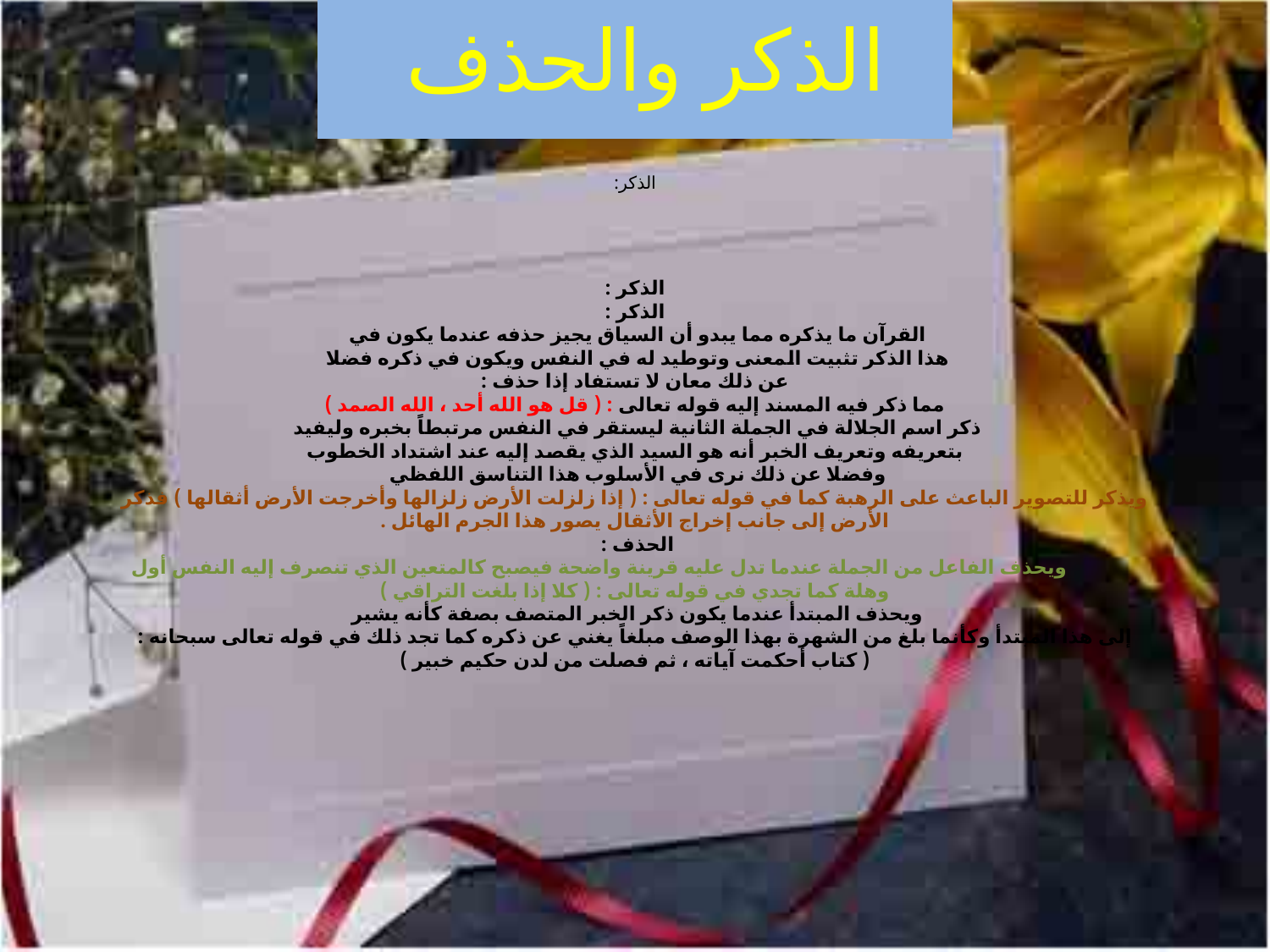

الذكر والحذف

# الذكر: الذكر : الذكر : القرآن ما يذكره مما يبدو أن السياق يجيز حذفه عندما يكون في هذا الذكر تثبيت المعنى وتوطيد له في النفس ويكون في ذكره فضلا عن ذلك معان لا تستفاد إذا حذف : مما ذكر فيه المسند إليه قوله تعالى : ( قل هو الله أحد ، الله الصمد ) ذكر اسم الجلالة في الجملة الثانية ليستقر في النفس مرتبطاً بخبره وليفيد بتعريفه وتعريف الخبر أنه هو السيد الذي يقصد إليه عند اشتداد الخطوب وفضلا عن ذلك نرى في الأسلوب هذا التناسق اللفظي ويذكر للتصوير الباعث على الرهبة كما في قوله تعالى : ( إذا زلزلت الأرض زلزالها وأخرجت الأرض أثقالها ) فذكر الأرض إلى جانب إخراج الأثقال يصور هذا الجرم الهائل . الحذف : ويحذف الفاعل من الجملة عندما تدل عليه قرينة واضحة فيصبح كالمتعين الذي تنصرف إليه النفس أول وهلة كما تجدي في قوله تعالى : ( كلا إذا بلغت التراقي ) ويحذف المبتدأ عندما يكون ذكر الخبر المتصف بصفة كأنه يشير إلى هذا المبتدأ وكأنما بلغ من الشهرة بهذا الوصف مبلغاً يغني عن ذكره كما تجد ذلك في قوله تعالى سبحانه : ( كتاب أحكمت آياته ، ثم فصلت من لدن حكيم خبير )